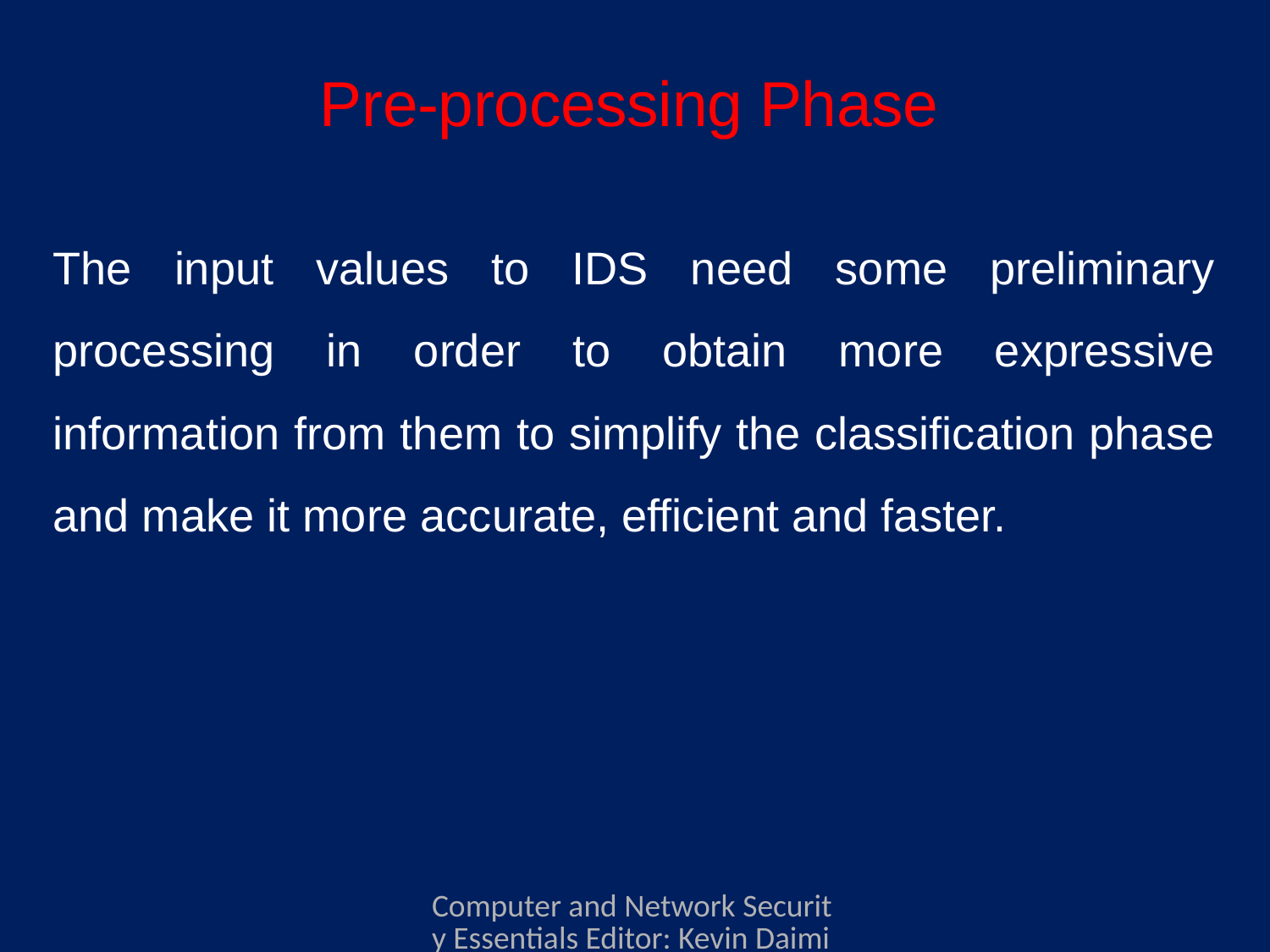

# Pre-processing Phase
The input values to IDS need some preliminary processing in order to obtain more expressive information from them to simplify the classification phase and make it more accurate, efficient and faster.
Computer and Network Security Essentials Editor: Kevin Daimi Associate Editors: Guillermo Francia, Levent Ertaul, Luis H. Encinas, Eman El-Sheikh Published by Springer